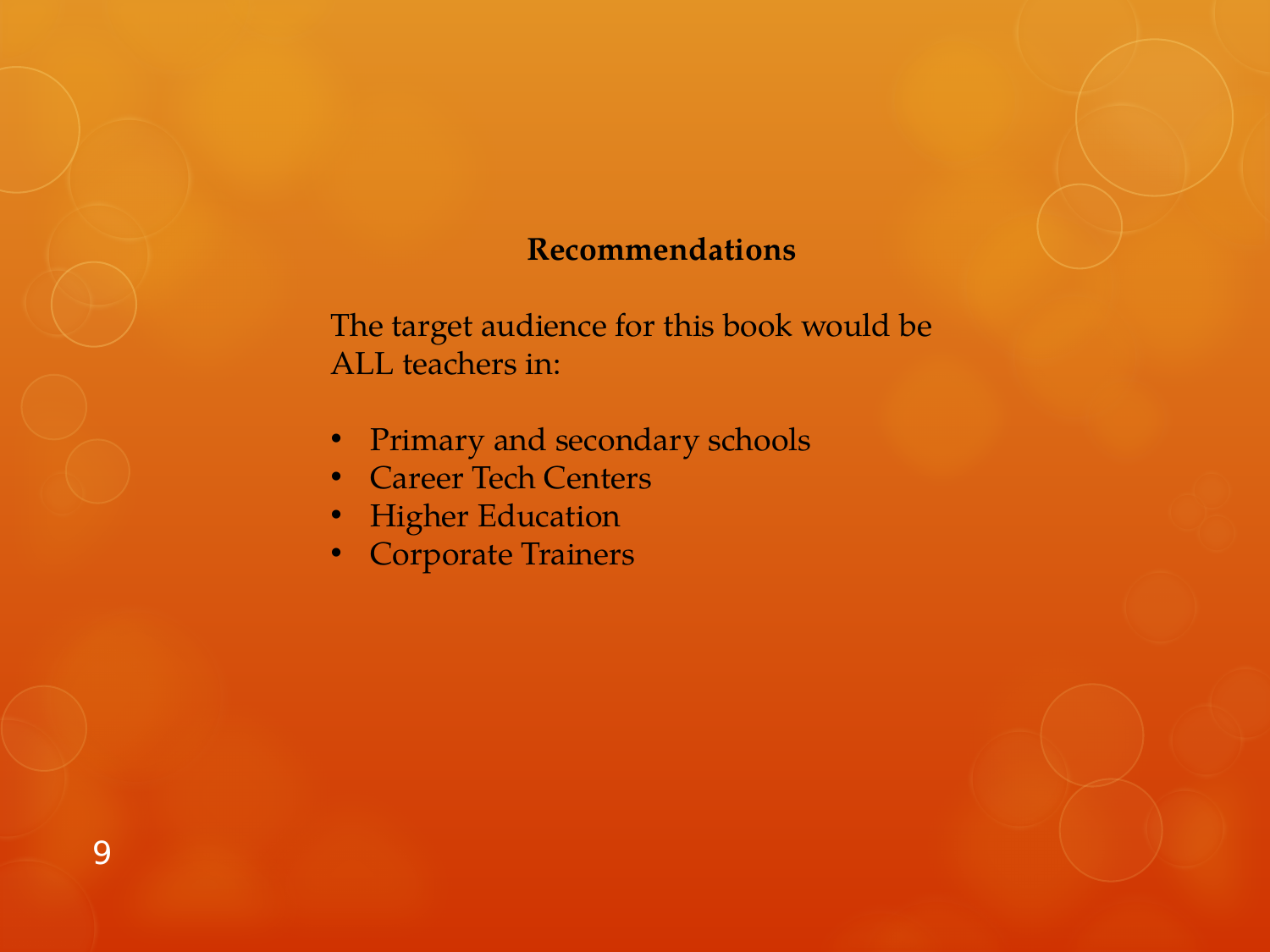

Recommendations

The target audience for this book would be ALL teachers in:

Primary and secondary schools
Career Tech Centers
Higher Education
Corporate Trainers
9